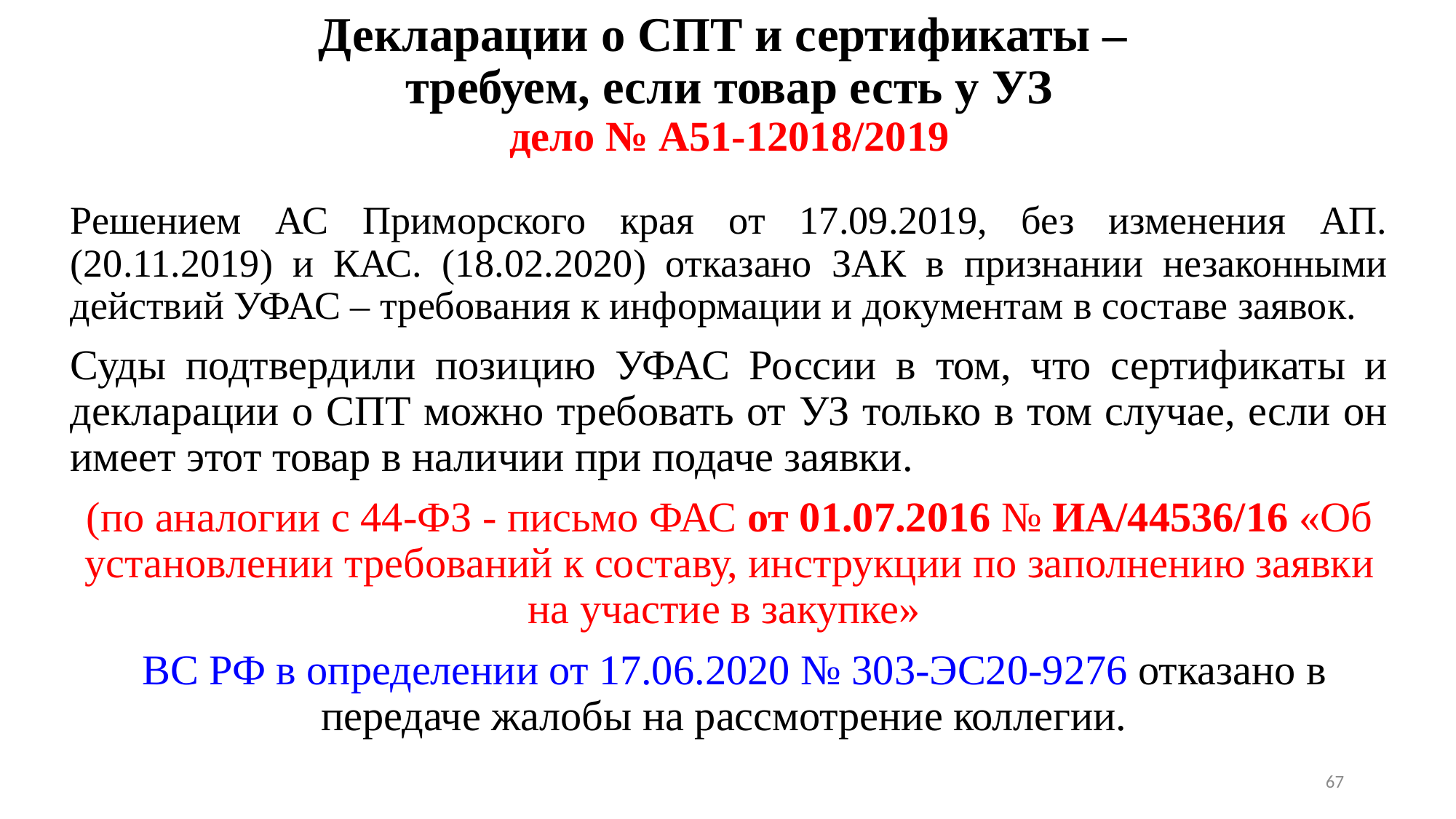

# Декларации о СПТ и сертификаты – требуем, если товар есть у УЗ дело № А51-12018/2019
Решением АС Приморского края от 17.09.2019, без изменения АП. (20.11.2019) и КАС. (18.02.2020) отказано ЗАК в признании незаконными действий УФАС – требования к информации и документам в составе заявок.
Суды подтвердили позицию УФАС России в том, что сертификаты и декларации о СПТ можно требовать от УЗ только в том случае, если он имеет этот товар в наличии при подаче заявки.
(по аналогии с 44-ФЗ - письмо ФАС от 01.07.2016 № ИА/44536/16 «Об установлении требований к составу, инструкции по заполнению заявки на участие в закупке»
 ВС РФ в определении от 17.06.2020 № 303-ЭС20-9276 отказано в передаче жалобы на рассмотрение коллегии.
67